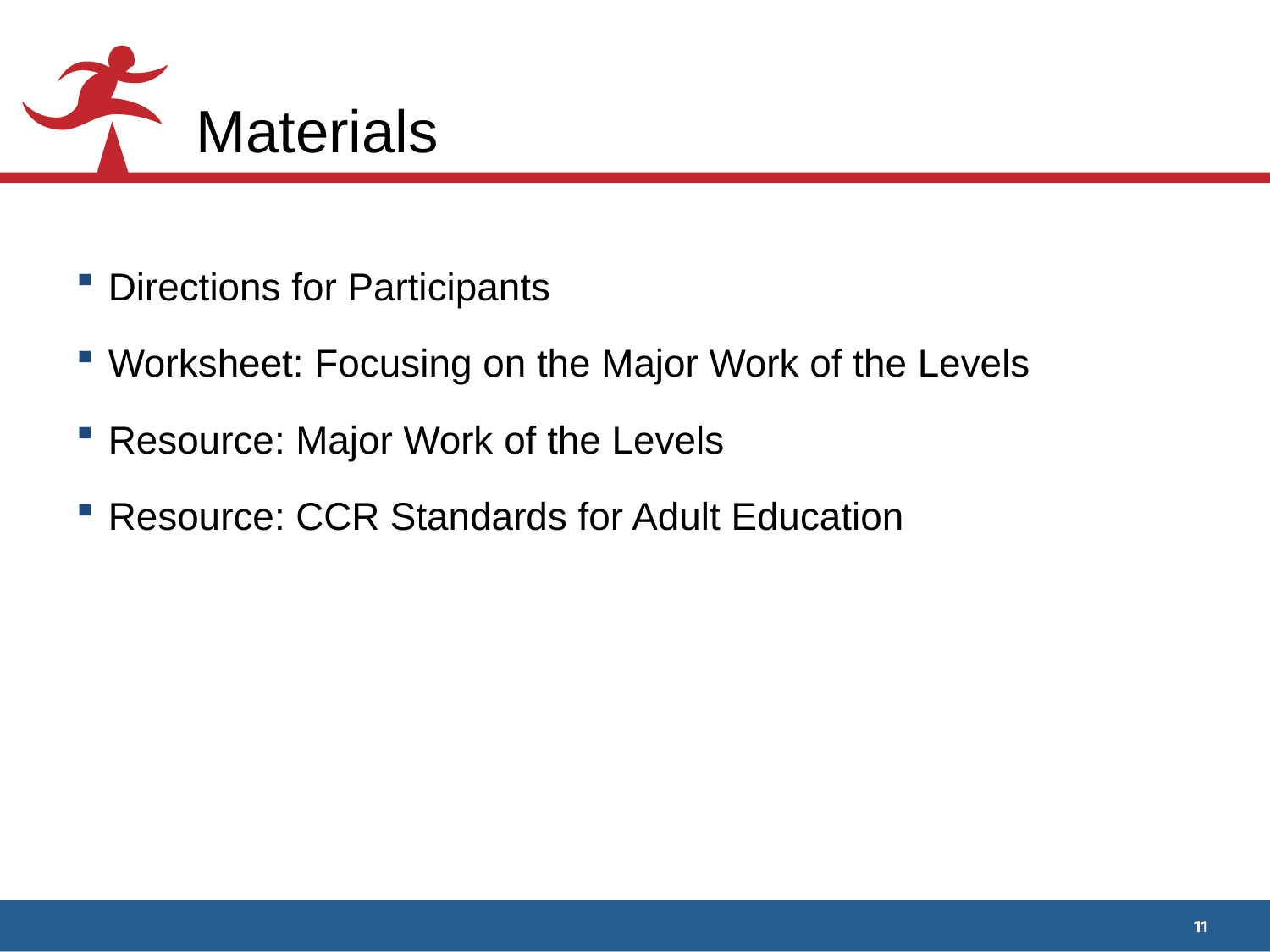

# Materials
Directions for Participants
Worksheet: Focusing on the Major Work of the Levels
Resource: Major Work of the Levels
Resource: CCR Standards for Adult Education